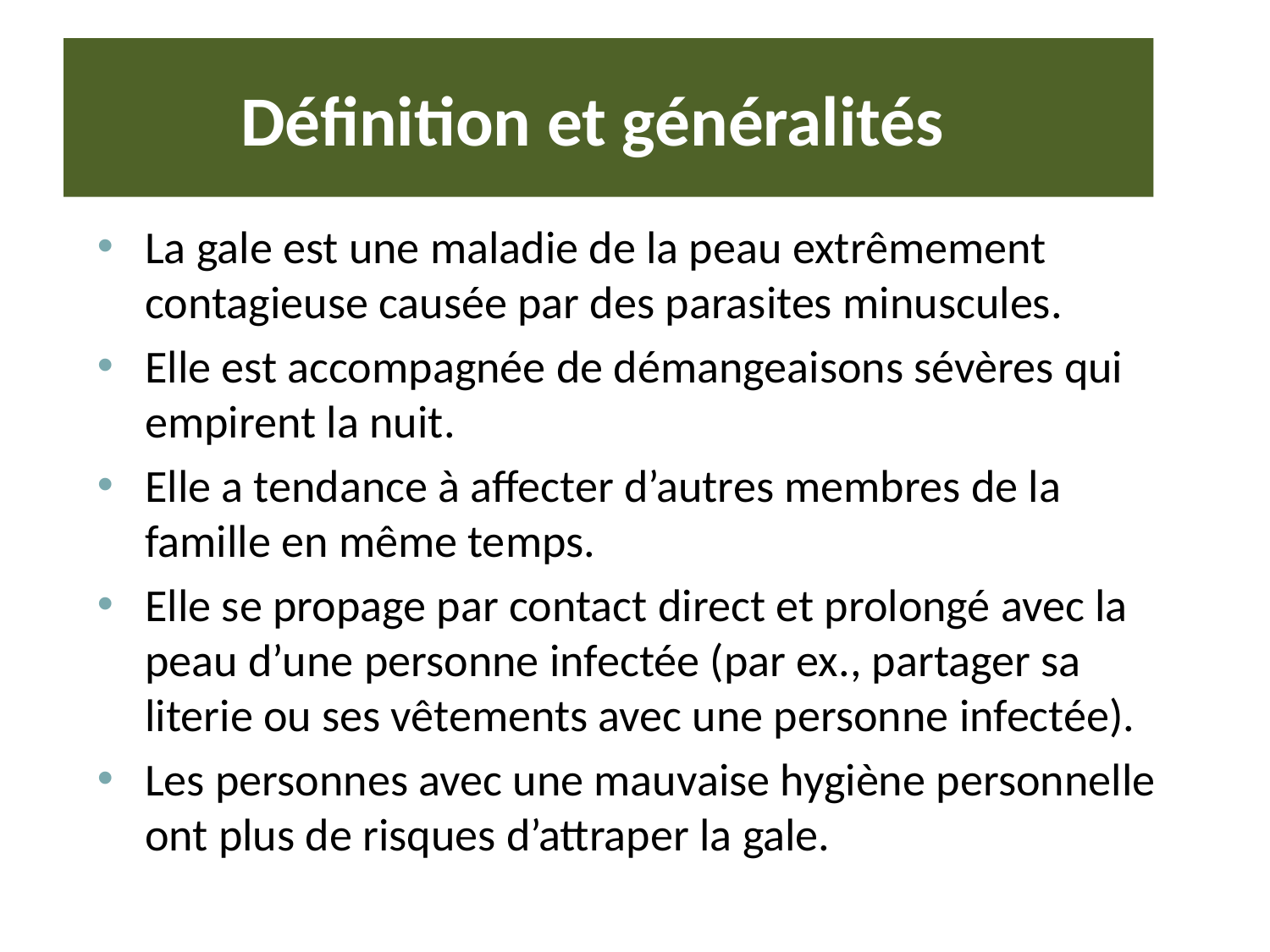

# Définition et généralités
La gale est une maladie de la peau extrêmement contagieuse causée par des parasites minuscules.
Elle est accompagnée de démangeaisons sévères qui empirent la nuit.
Elle a tendance à affecter d’autres membres de la famille en même temps.
Elle se propage par contact direct et prolongé avec la peau d’une personne infectée (par ex., partager sa literie ou ses vêtements avec une personne infectée).
Les personnes avec une mauvaise hygiène personnelle ont plus de risques d’attraper la gale.